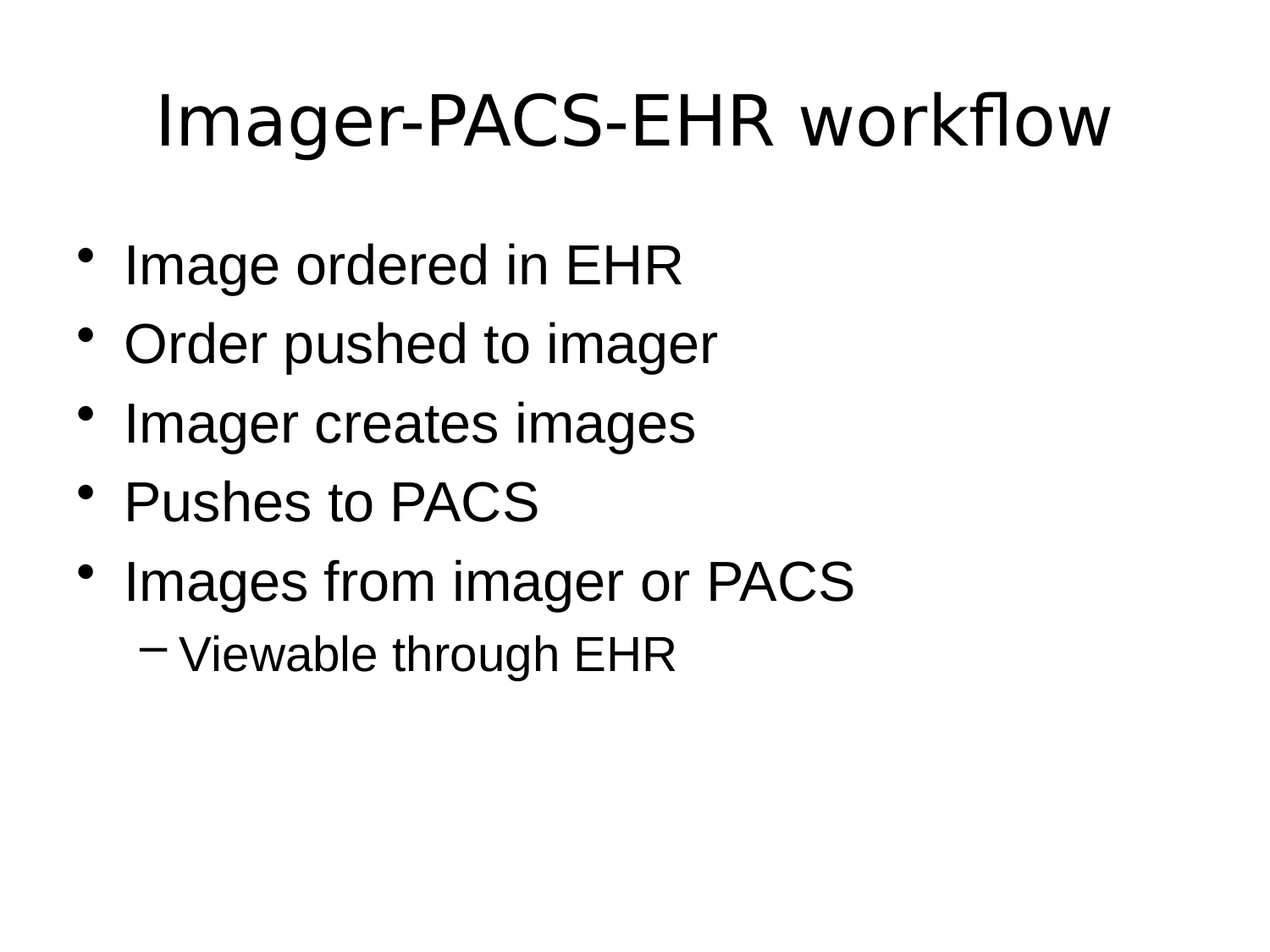

# Imager-PACS-EHR workflow
Image ordered in EHR
Order pushed to imager
Imager creates images
Pushes to PACS
Images from imager or PACS
Viewable through EHR